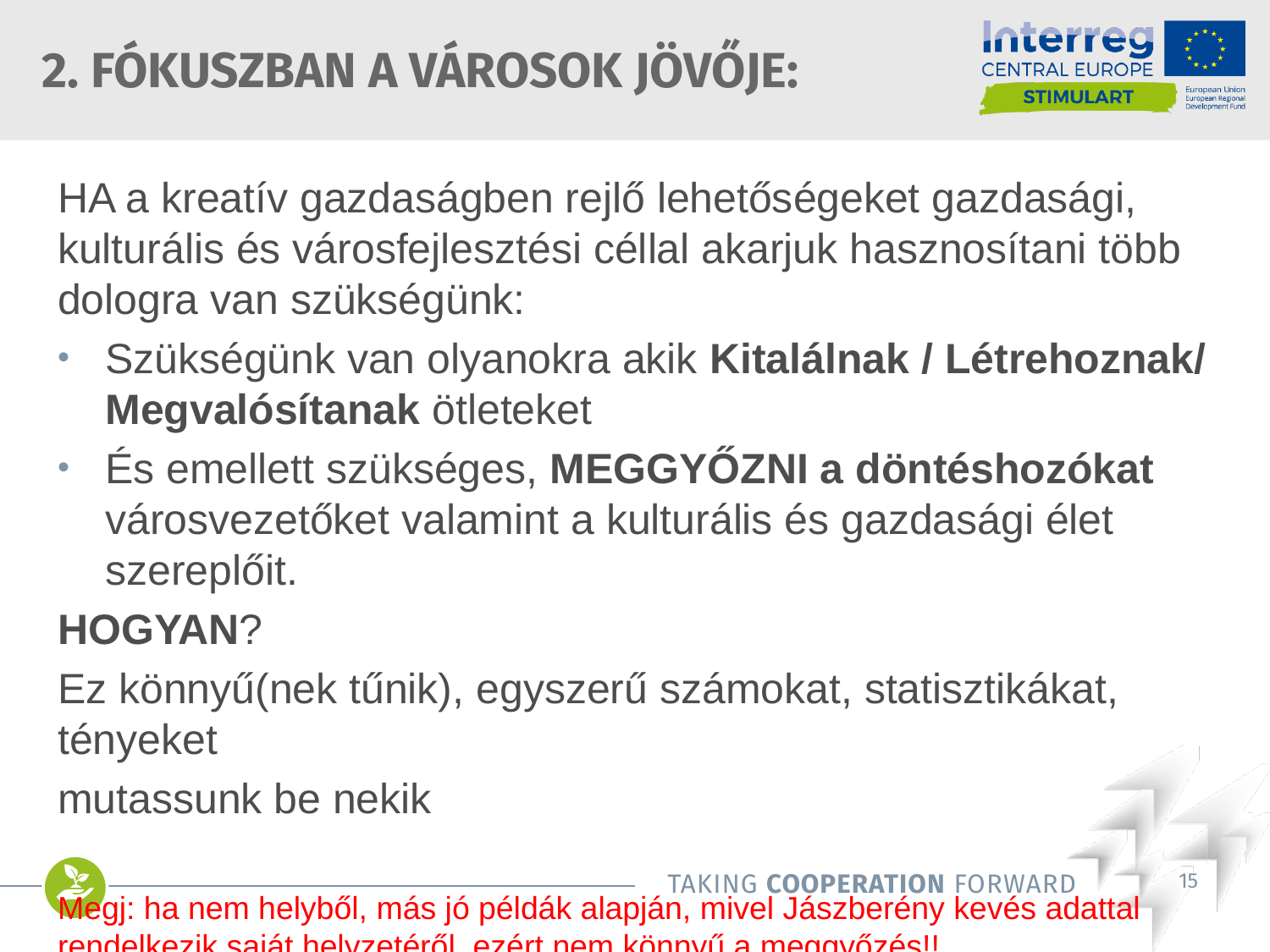

# 2. Fókuszban a városok jövője:
HA a kreatív gazdaságben rejlő lehetőségeket gazdasági, kulturális és városfejlesztési céllal akarjuk hasznosítani több dologra van szükségünk:
Szükségünk van olyanokra akik Kitalálnak / Létrehoznak/ Megvalósítanak ötleteket
És emellett szükséges, MEGGYŐZNI a döntéshozókat városvezetőket valamint a kulturális és gazdasági élet szereplőit.
HOGYAN?
Ez könnyű(nek tűnik), egyszerű számokat, statisztikákat, tényeket
mutassunk be nekik

Megj: ha nem helyből, más jó példák alapján, mivel Jászberény kevés adattal rendelkezik saját helyzetéről, ezért nem könnyű a meggyőzés!!